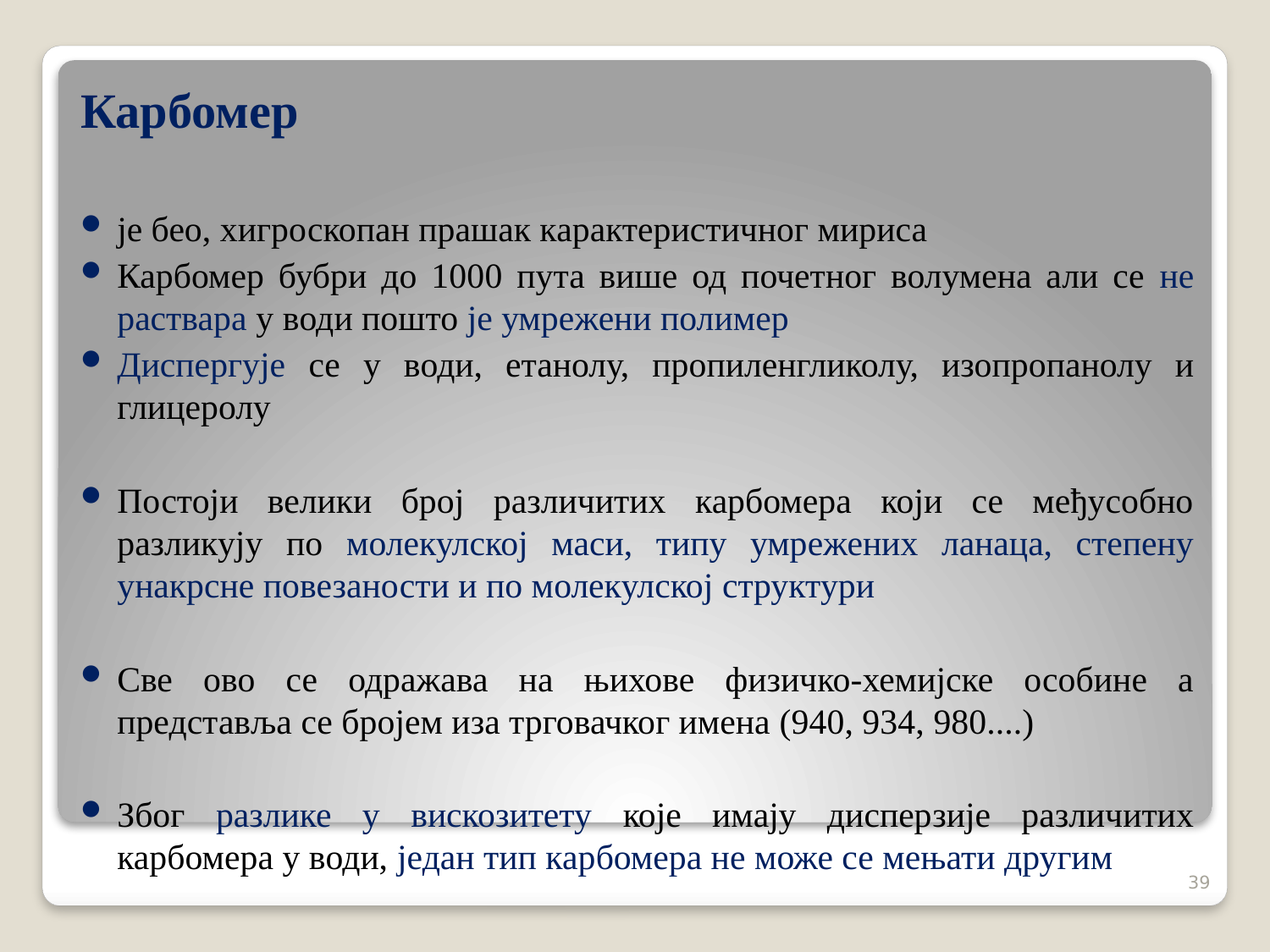

Карбомер

је бео, хигроскопан прашак карактеристичног мириса
Карбомер бубри до 1000 пута више од почетног волумена али се не раствара у води пошто је умрежени полимер
Диспергује се у води, етанолу, пропиленгликолу, изопропанолу и глицеролу

Постоји велики број различитих карбомера који се међусобно разликују по молекулској маси, типу умрежених ланаца, степену унакрсне повезаности и по молекулској структури

Све ово се одражава на њихове физичко-хемијске особине а представља се бројем иза трговачког имена (940, 934, 980....)

Због разлике у вискозитету које имају дисперзије различитих карбомера у води, један тип карбомера не може се мењати другим
39